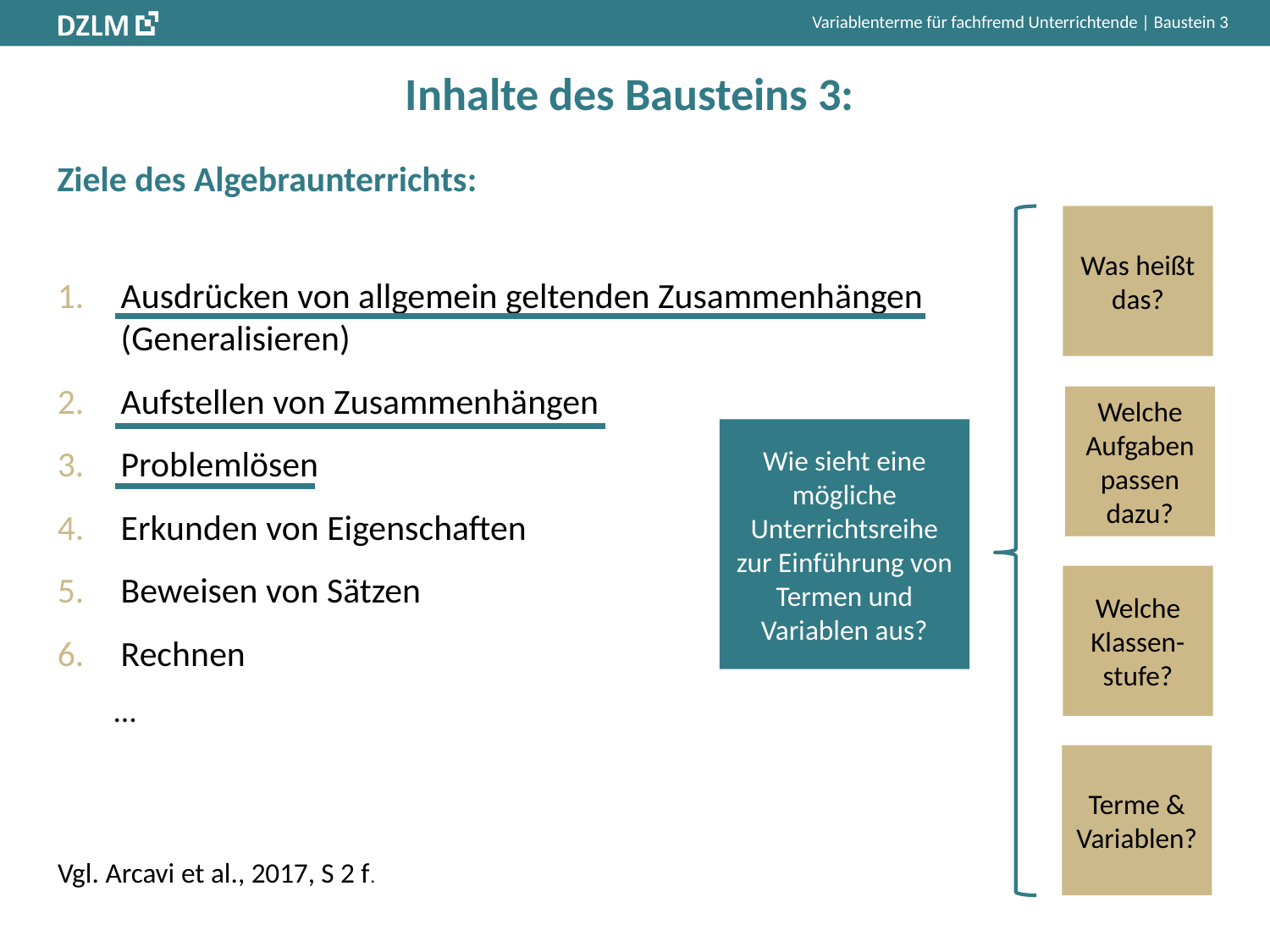

# Inhalte des Bausteins 3:
Ziele des Algebraunterrichts:

Was heißt das?

Ausdrücken von allgemein geltenden Zusammenhängen (Generalisieren)
Aufstellen von Zusammenhängen
Problemlösen
Erkunden von Eigenschaften
Beweisen von Sätzen
Rechnen
...
Welche Aufgaben passen dazu?
Wie sieht eine mögliche Unterrichtsreihe zur Einführung von Termen und Variablen aus?
Welche Klassen-stufe?
Terme &
Variablen?
Vgl. Arcavi et al., 2017, S 2 f.